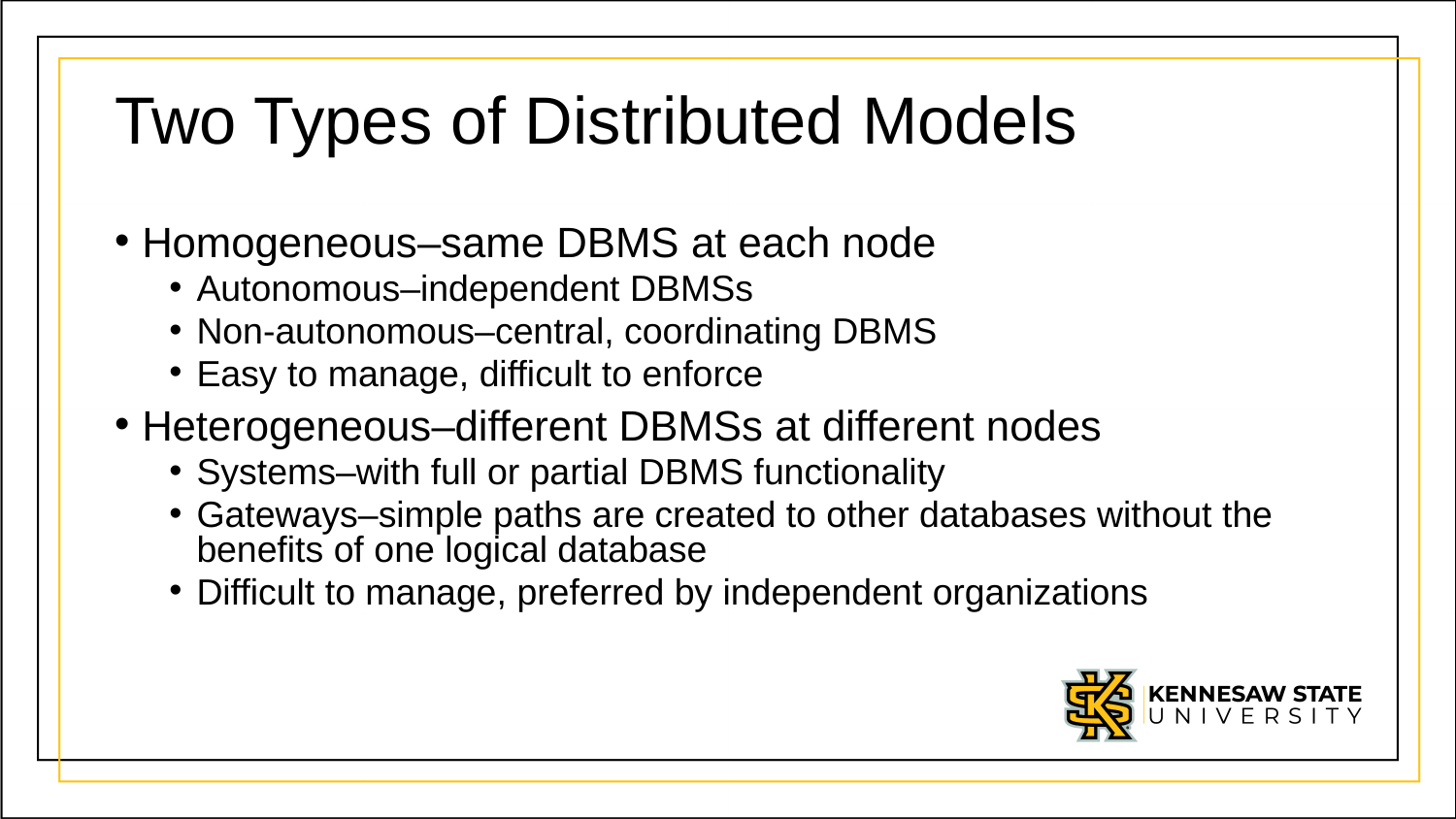

# Two Types of Distributed Models
Homogeneous–same DBMS at each node
Autonomous–independent DBMSs
Non-autonomous–central, coordinating DBMS
Easy to manage, difficult to enforce
Heterogeneous–different DBMSs at different nodes
Systems–with full or partial DBMS functionality
Gateways–simple paths are created to other databases without the benefits of one logical database
Difficult to manage, preferred by independent organizations